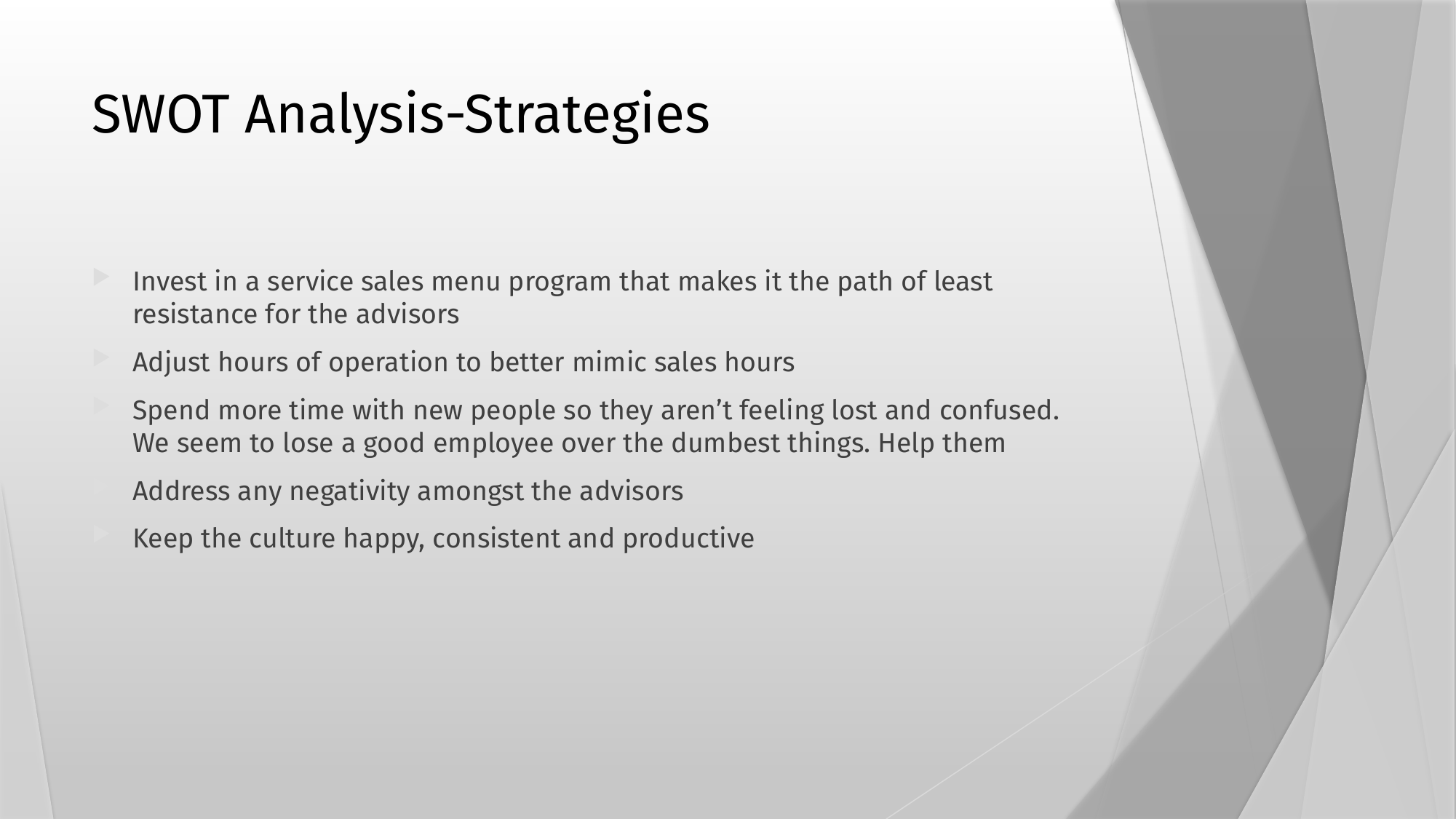

# SWOT Analysis-Strategies
Invest in a service sales menu program that makes it the path of least resistance for the advisors
Adjust hours of operation to better mimic sales hours
Spend more time with new people so they aren’t feeling lost and confused. We seem to lose a good employee over the dumbest things. Help them
Address any negativity amongst the advisors
Keep the culture happy, consistent and productive